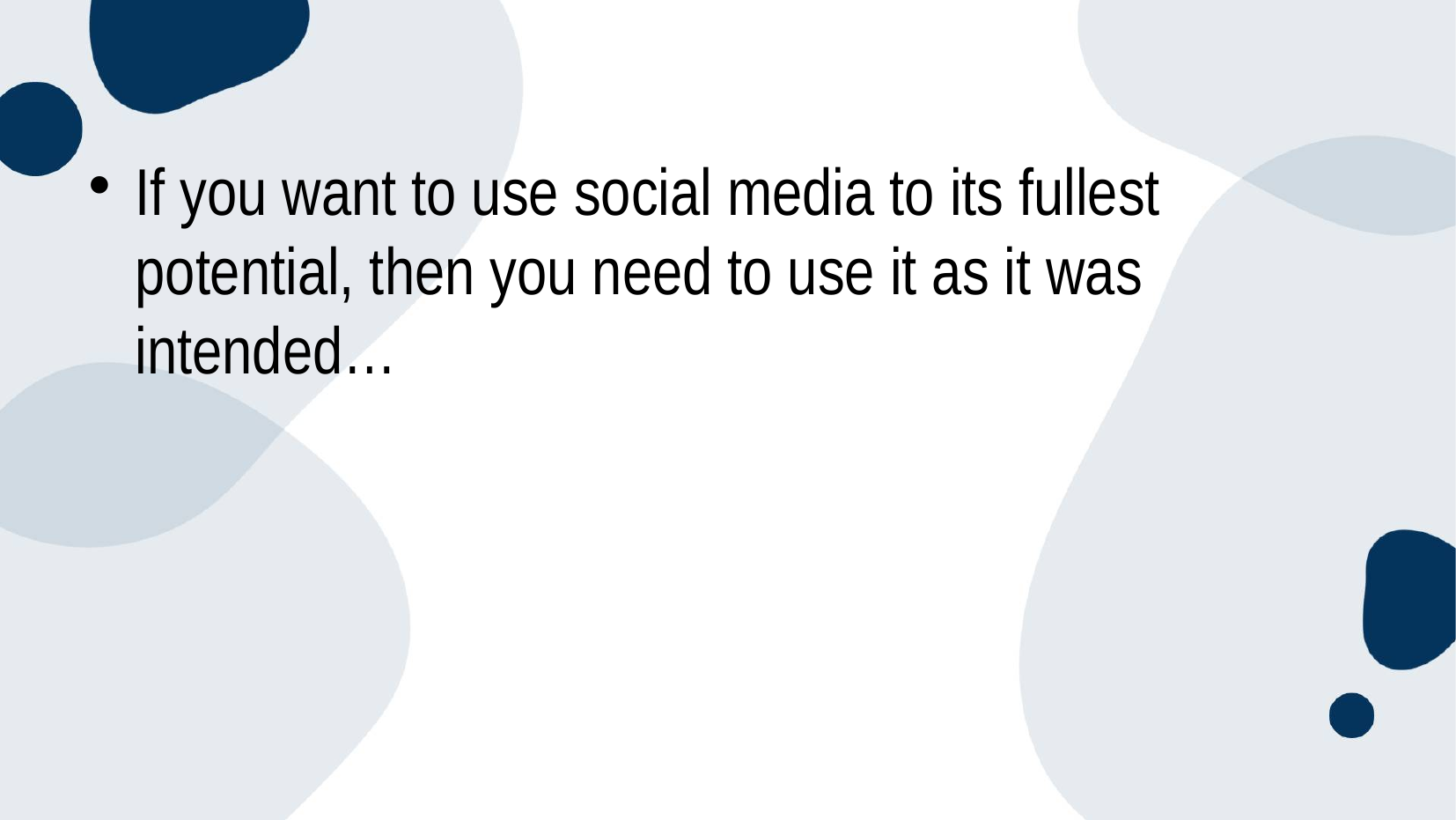

If you want to use social media to its fullest potential, then you need to use it as it was intended…